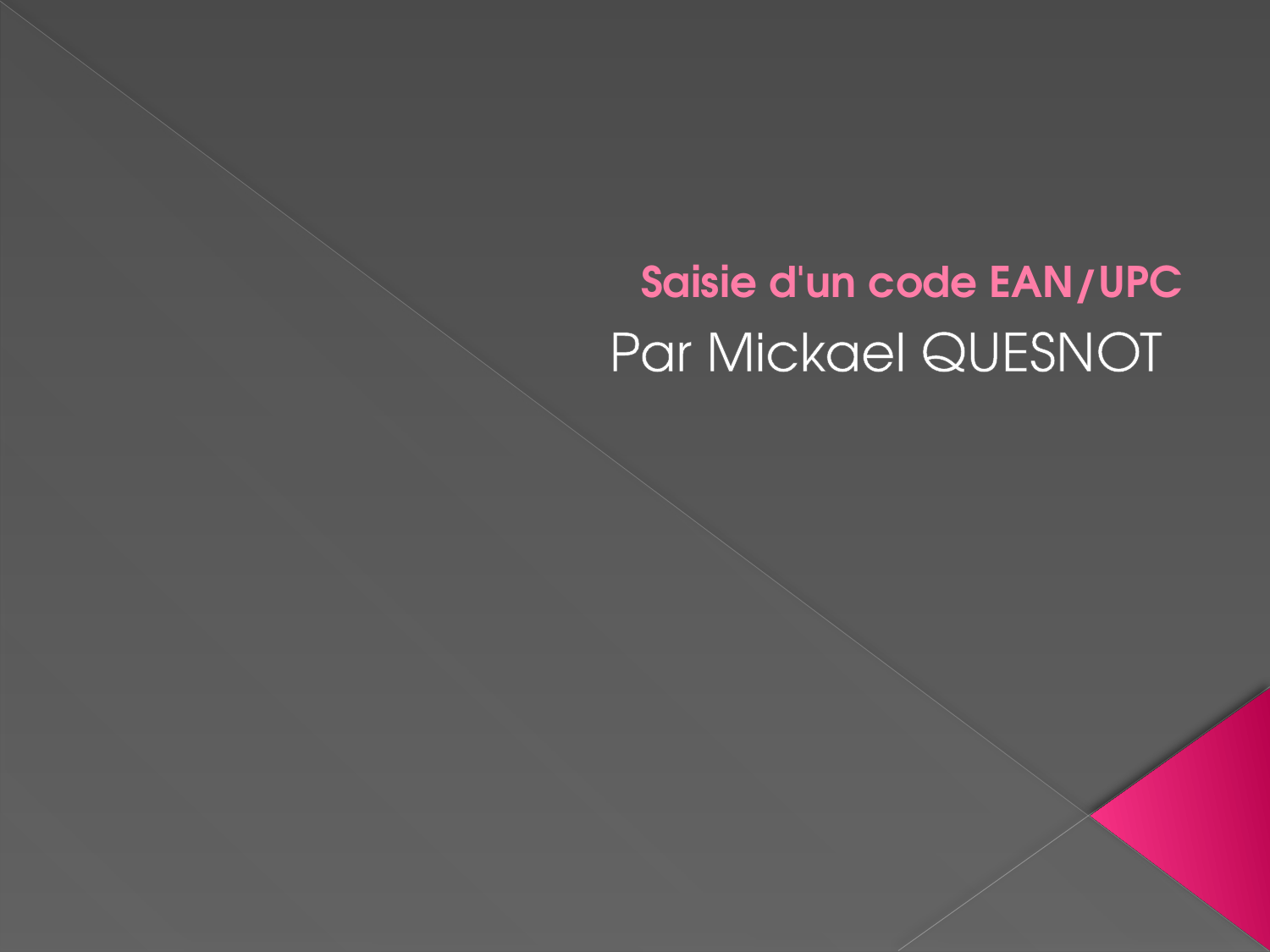

# Saisie d'un code EAN/UPC
Par Mickael QUESNOT